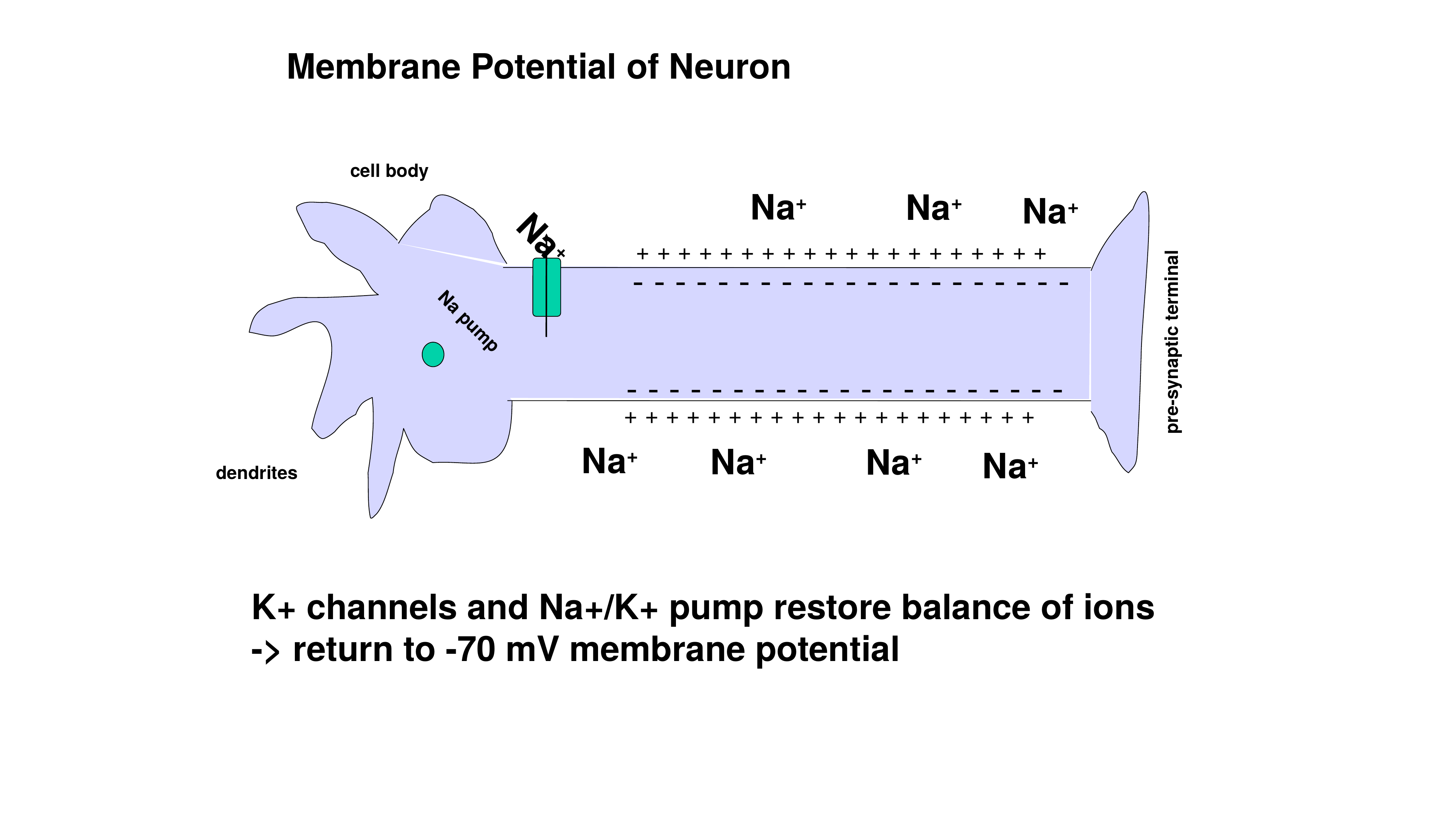

Membrane Potential of Neuron
cell body
Na+
Na+
Na+
Na+

Na pump

+ + + + + + + + + + + + + + + + + + + +

- - - - - - - - - - - - - - - - - - - - -
pre-synaptic terminal

- - - - - - - - - - - - - - - - - - - - -
+ + + + + + + + + + + + + + + + + + + +
Na+
Na+
Na+
Na+
dendrites
K+ channels and Na+/K+ pump restore balance of ions
-> return to -70 mV membrane potential